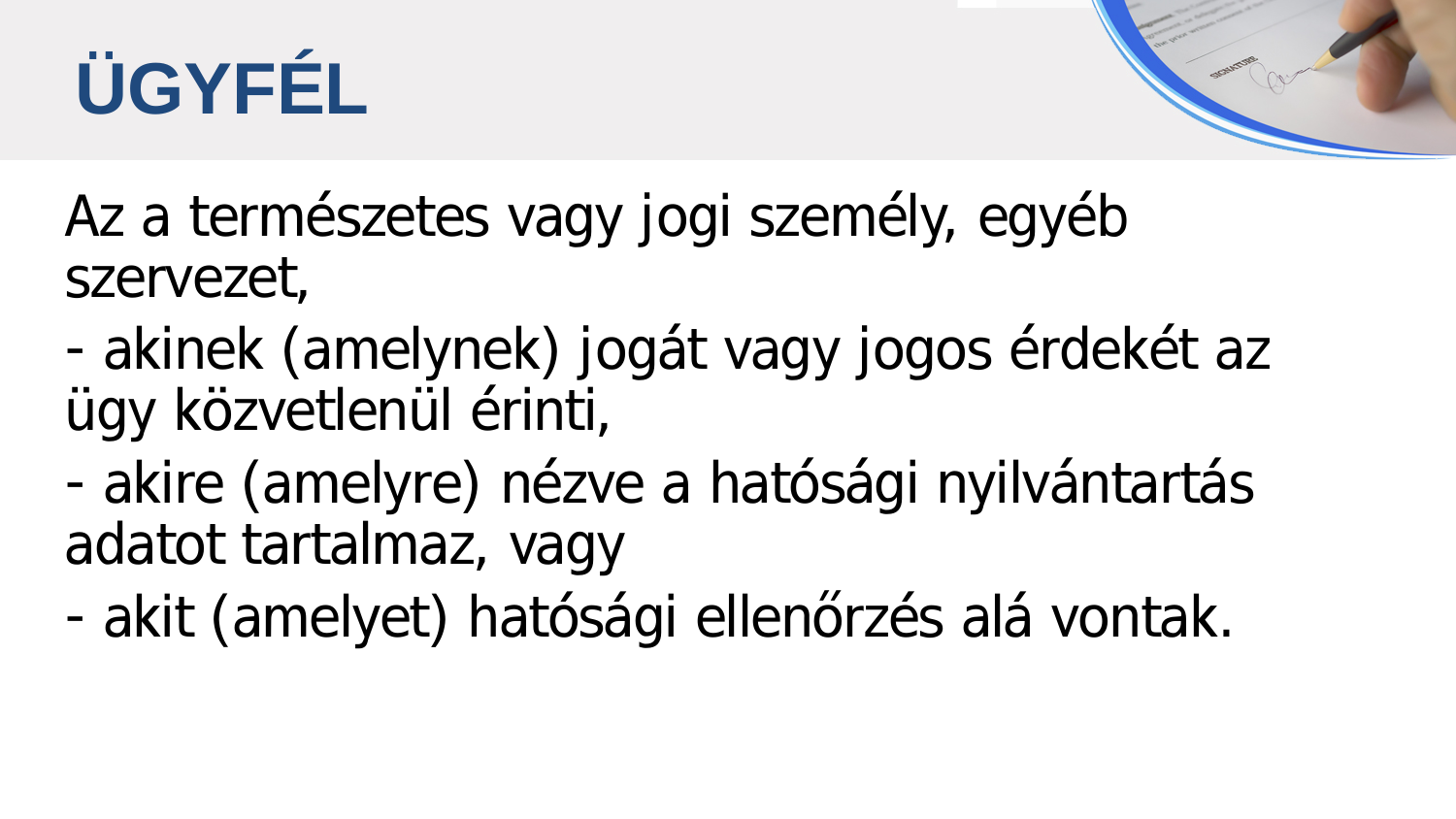

ÜGYFÉL
Az a természetes vagy jogi személy, egyéb szervezet,
- akinek (amelynek) jogát vagy jogos érdekét az ügy közvetlenül érinti,
- akire (amelyre) nézve a hatósági nyilvántartás adatot tartalmaz, vagy
- akit (amelyet) hatósági ellenőrzés alá vontak.